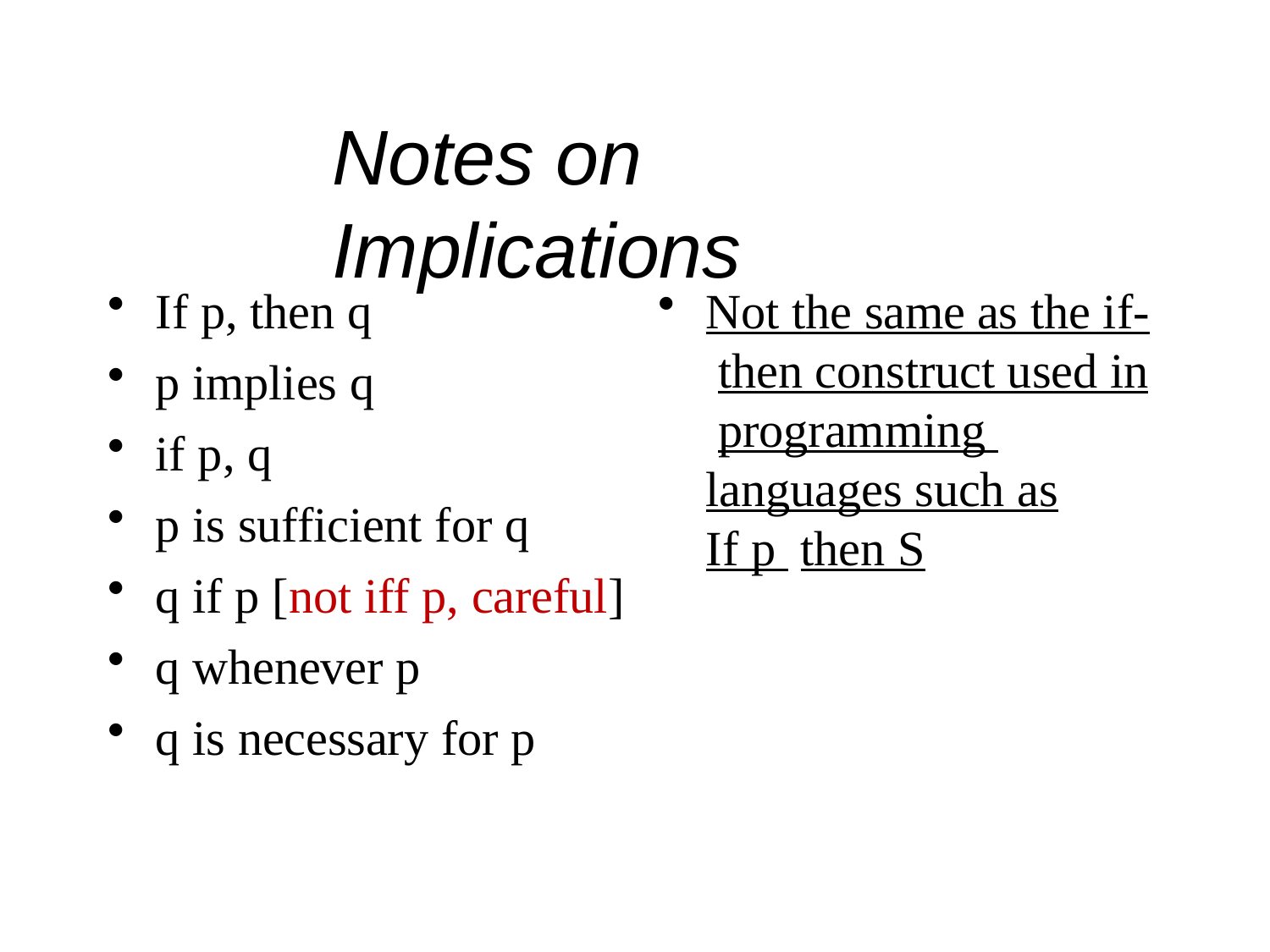

# Notes on Implications
If p, then q
p implies q
if p, q
p is sufficient for q
q if p [not iff p, careful]
q whenever p
q is necessary for p
Not the same as the if-  then construct used in  programming  languages such as	If p  then S